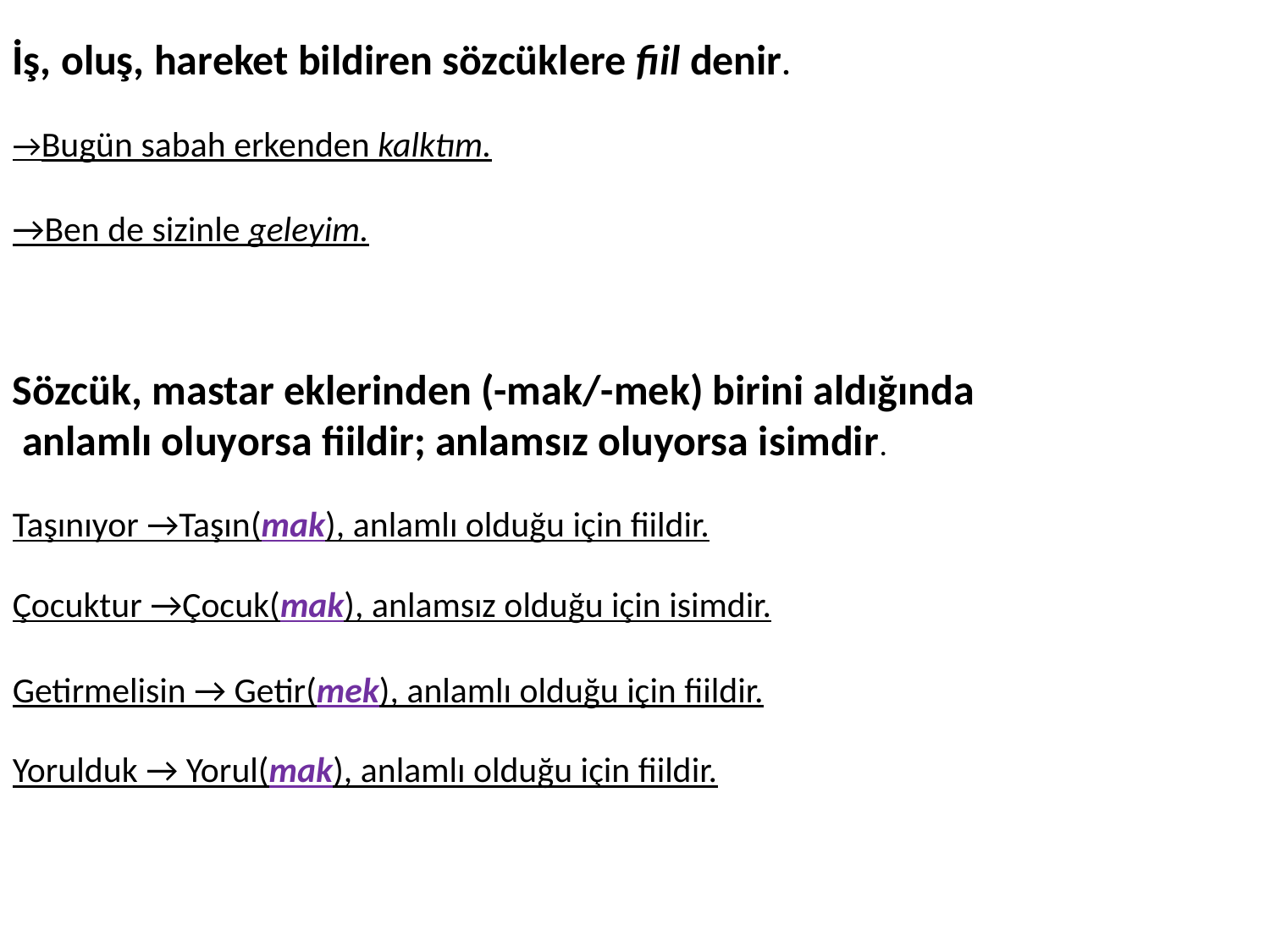

İş, oluş, hareket bildiren sözcüklere fiil denir.

→Bugün sabah erkenden kalktım.

→Ben de sizinle geleyim.

Sözcük, mastar eklerinden (-mak/-mek) birini aldığında
 anlamlı oluyorsa fiildir; anlamsız oluyorsa isimdir.

Taşınıyor →Taşın(mak), anlamlı olduğu için fiildir.

Çocuktur →Çocuk(mak), anlamsız olduğu için isimdir.

Getirmelisin → Getir(mek), anlamlı olduğu için fiildir.

Yorulduk → Yorul(mak), anlamlı olduğu için fiildir.